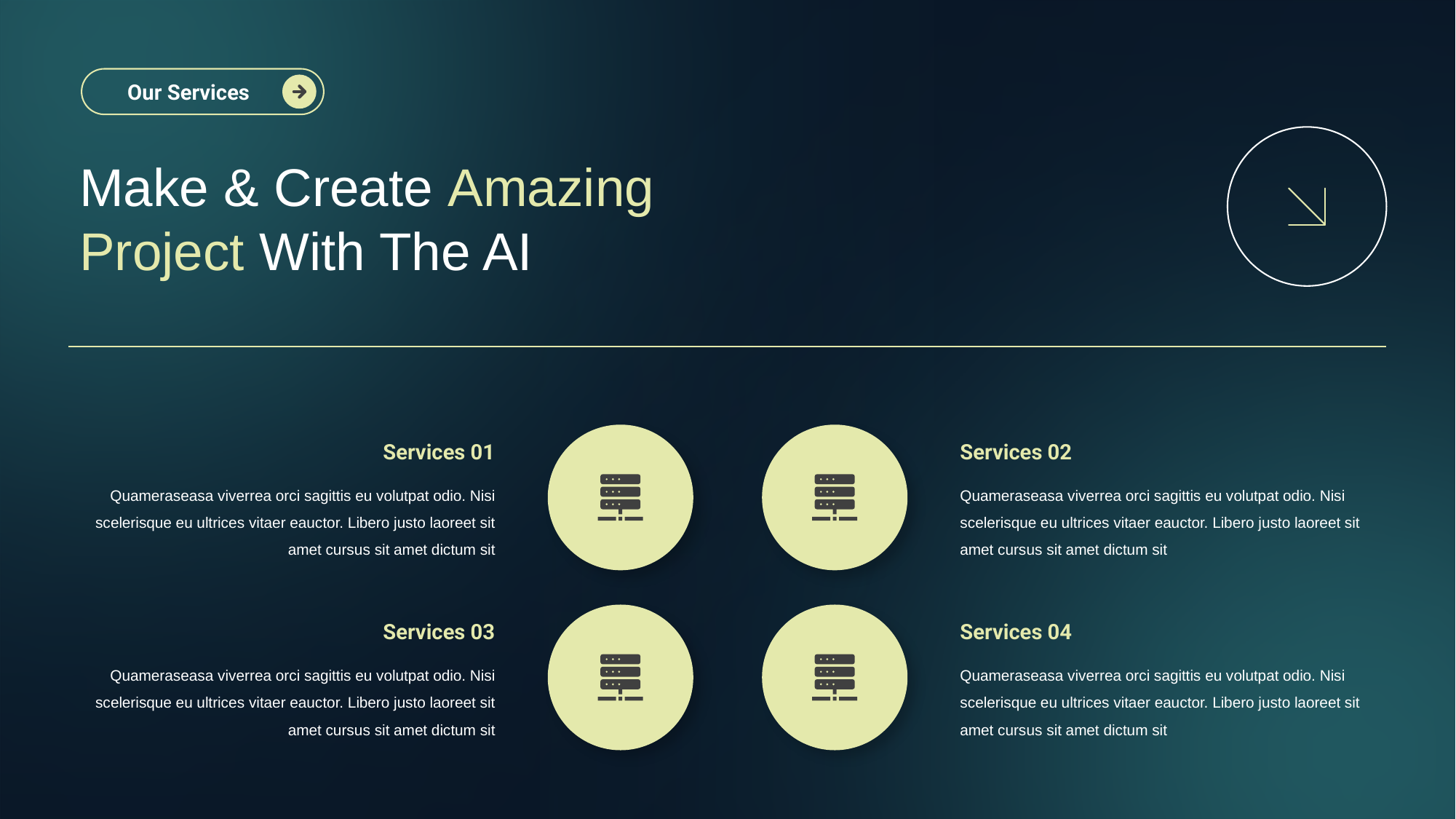

Our Services

Make & Create Amazing Project With The AI

Services 01
Services 02
Quameraseasa viverrea orci sagittis eu volutpat odio. Nisi scelerisque eu ultrices vitaer eauctor. Libero justo laoreet sit amet cursus sit amet dictum sit
Quameraseasa viverrea orci sagittis eu volutpat odio. Nisi scelerisque eu ultrices vitaer eauctor. Libero justo laoreet sit amet cursus sit amet dictum sit

Services 03
Services 04
Quameraseasa viverrea orci sagittis eu volutpat odio. Nisi scelerisque eu ultrices vitaer eauctor. Libero justo laoreet sit amet cursus sit amet dictum sit
Quameraseasa viverrea orci sagittis eu volutpat odio. Nisi scelerisque eu ultrices vitaer eauctor. Libero justo laoreet sit amet cursus sit amet dictum sit